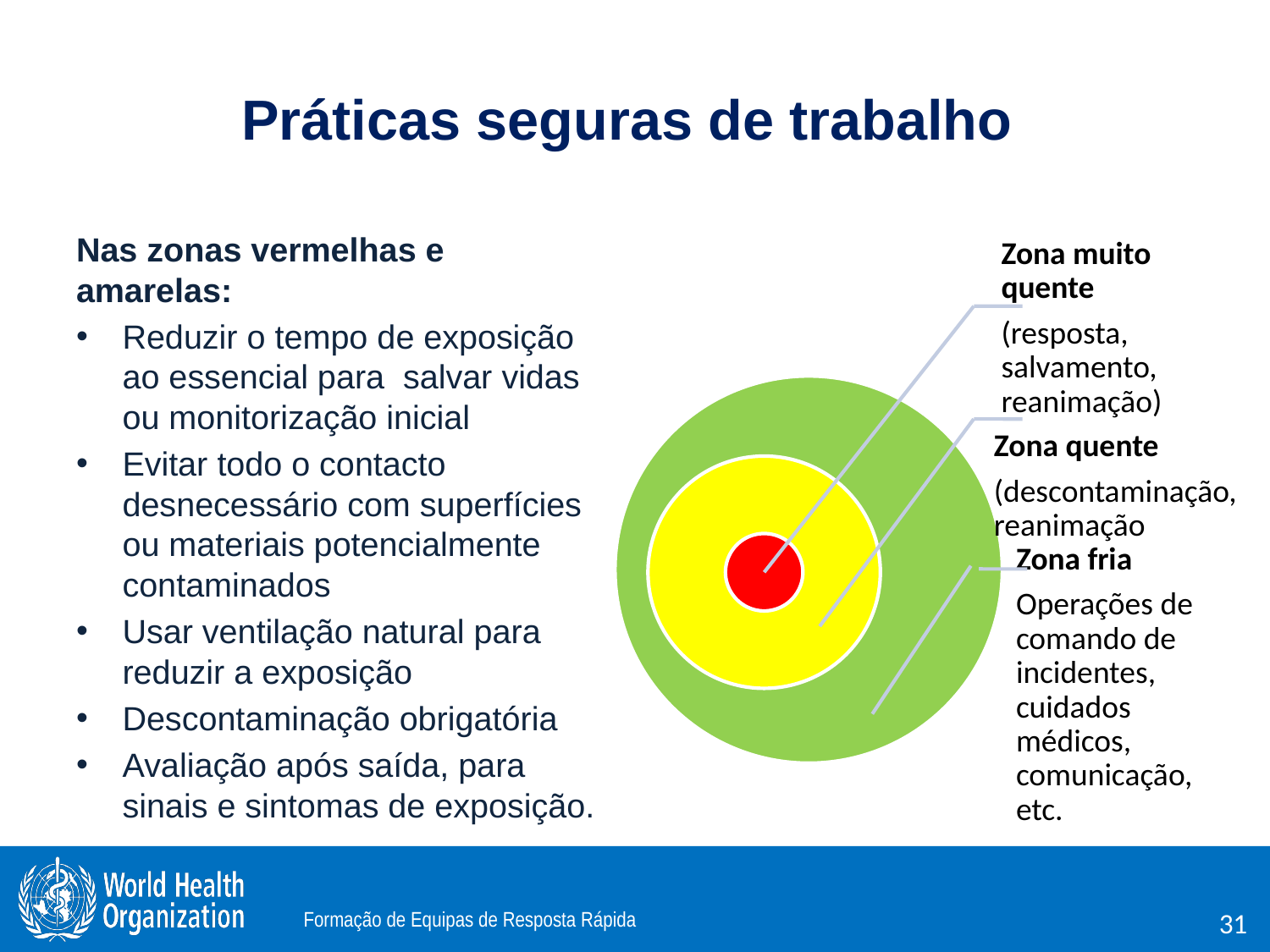

# Práticas seguras de trabalho

Zona muito quente
(resposta, salvamento, reanimação)

Zona quente
(descontaminação, reanimação

Zona fria
Operações de comando de incidentes, cuidados médicos, comunicação, etc.
Nas zonas vermelhas e amarelas:
Reduzir o tempo de exposição ao essencial para  salvar vidas ou monitorização inicial
Evitar todo o contacto desnecessário com superfícies ou materiais potencialmente contaminados
Usar ventilação natural para reduzir a exposição
Descontaminação obrigatória
Avaliação após saída, para sinais e sintomas de exposição.